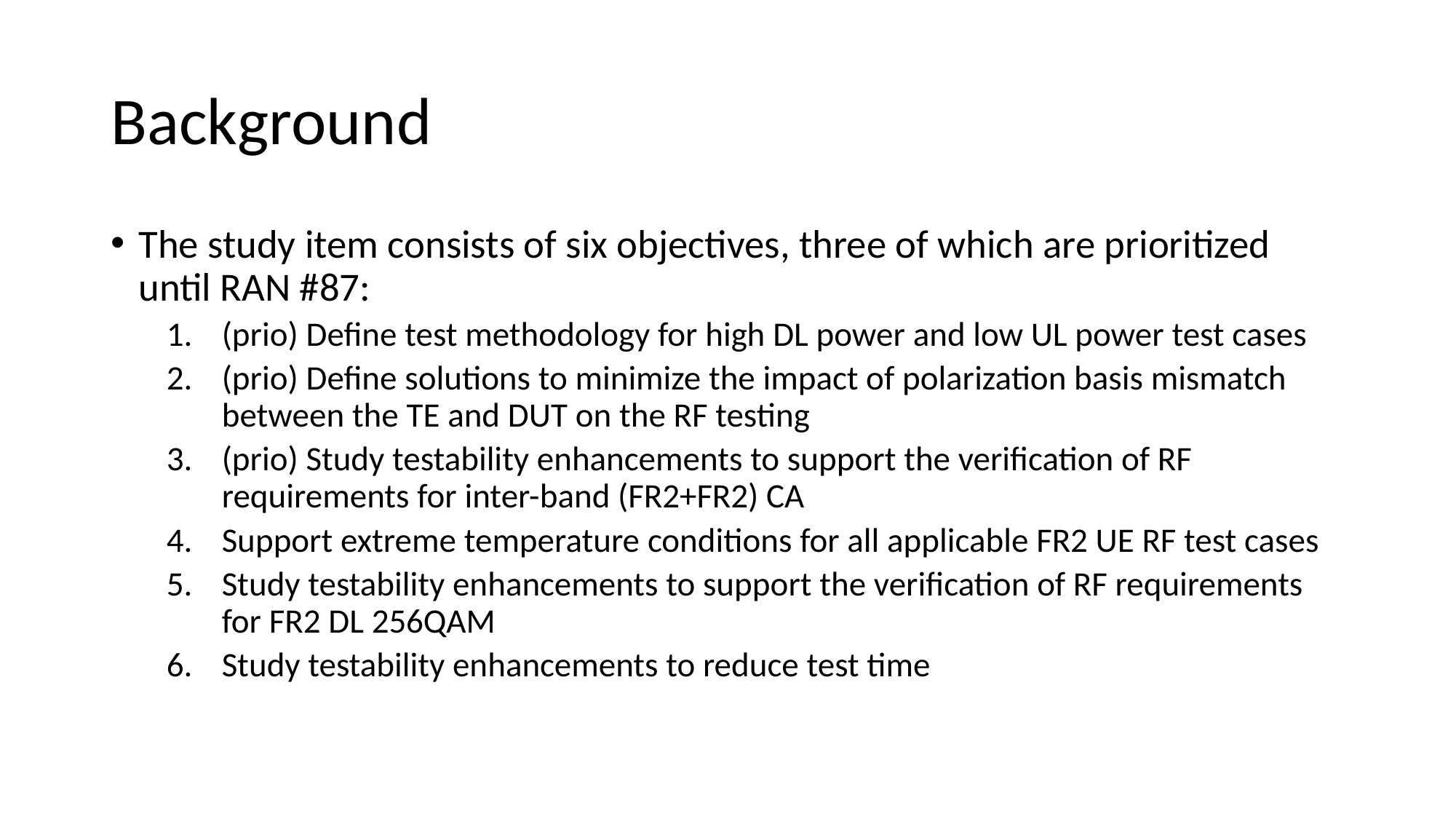

# Background
The study item consists of six objectives, three of which are prioritized until RAN #87:
(prio) Define test methodology for high DL power and low UL power test cases
(prio) Define solutions to minimize the impact of polarization basis mismatch between the TE and DUT on the RF testing
(prio) Study testability enhancements to support the verification of RF requirements for inter-band (FR2+FR2) CA
Support extreme temperature conditions for all applicable FR2 UE RF test cases
Study testability enhancements to support the verification of RF requirements for FR2 DL 256QAM
Study testability enhancements to reduce test time